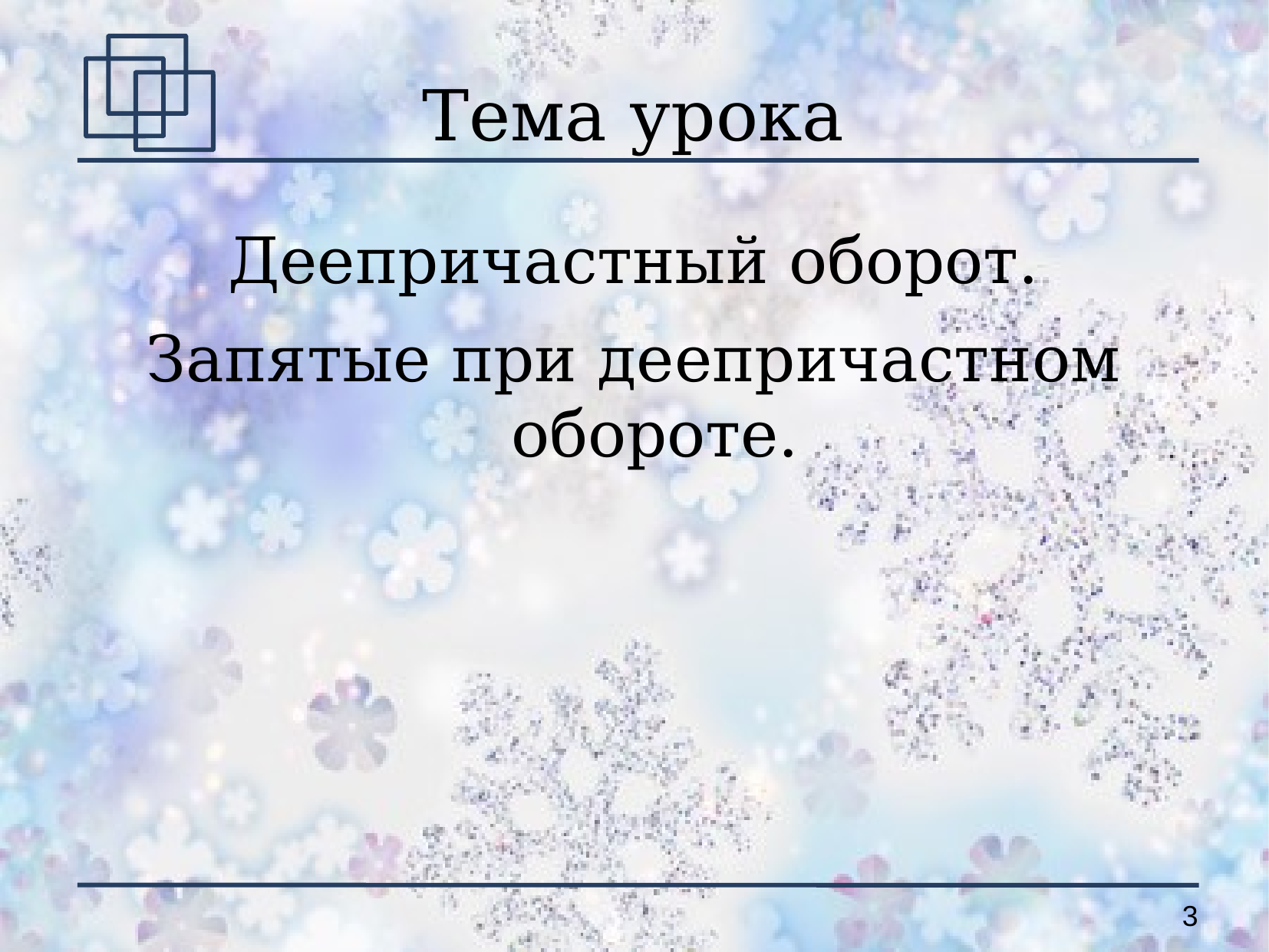

# Тема урока
Деепричастный оборот.
Запятые при деепричастном обороте.